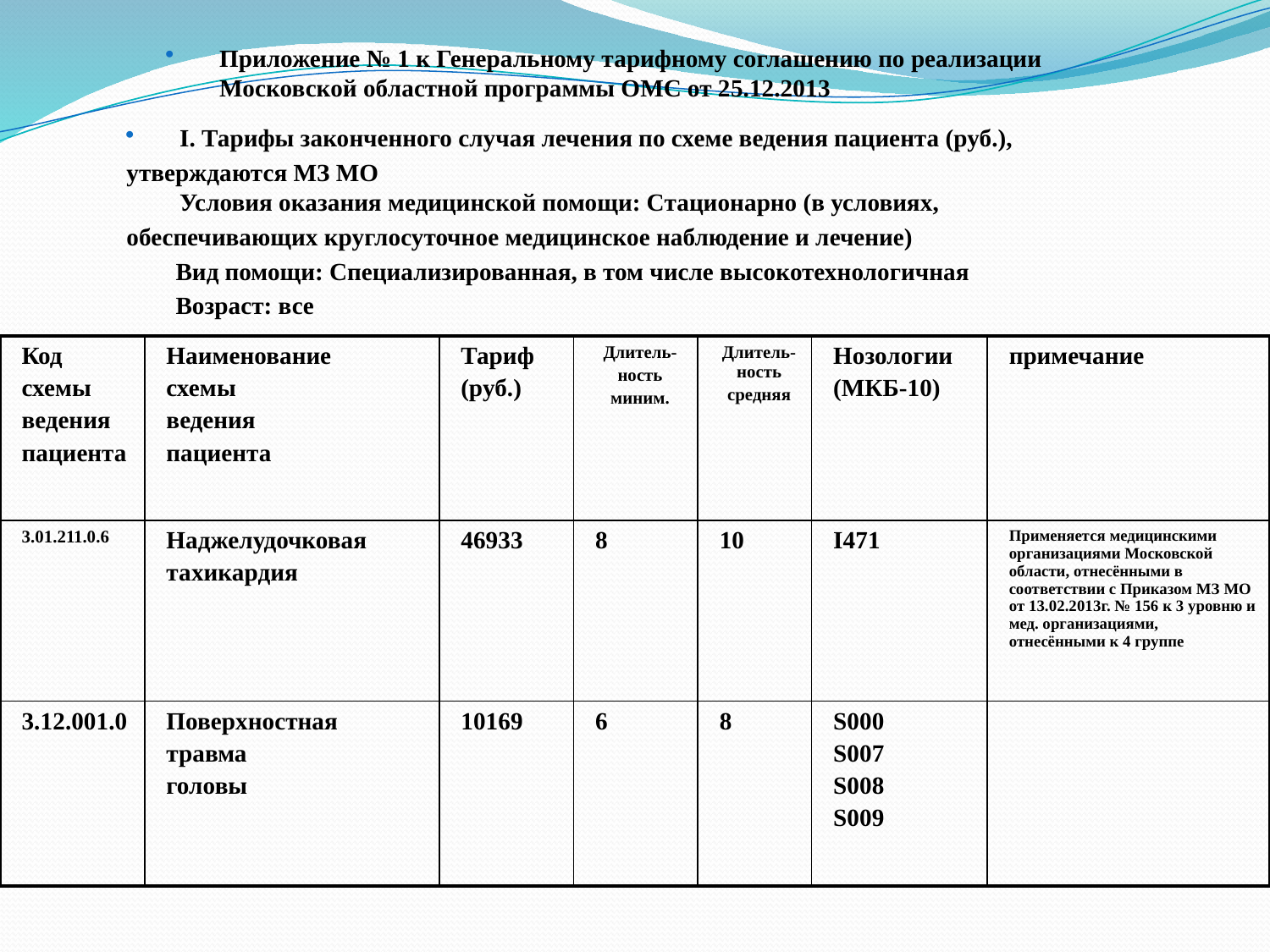

Приложение № 1 к Генеральному тарифному соглашению по реализации
Московской областной программы ОМС от 25.12.2013
#
I. Тарифы законченного случая лечения по схеме ведения пациента (руб.),
утверждаются МЗ МО
Условия оказания медицинской помощи: Стационарно (в условиях,
обеспечивающих круглосуточное медицинское наблюдение и лечение)
        Вид помощи: Специализированная, в том числе высокотехнологичная
        Возраст: все
| Код схемы ведения пациента | Наименование схемы ведения пациента | Тариф (руб.) | Длитель- ность миним. | Длитель-ность средняя | Нозологии (МКБ-10) | примечание |
| --- | --- | --- | --- | --- | --- | --- |
| 3.01.211.0.6 | Наджелудочковая тахикардия | 46933 | 8 | 10 | I471 | Применяется медицинскими организациями Московской области, отнесёнными в соответствии с Приказом МЗ МО от 13.02.2013г. № 156 к 3 уровню и мед. организациями, отнесёнными к 4 группе |
| 3.12.001.0 | Поверхностная травма головы | 10169 | 6 | 8 | S000 S007 S008 S009 |  |